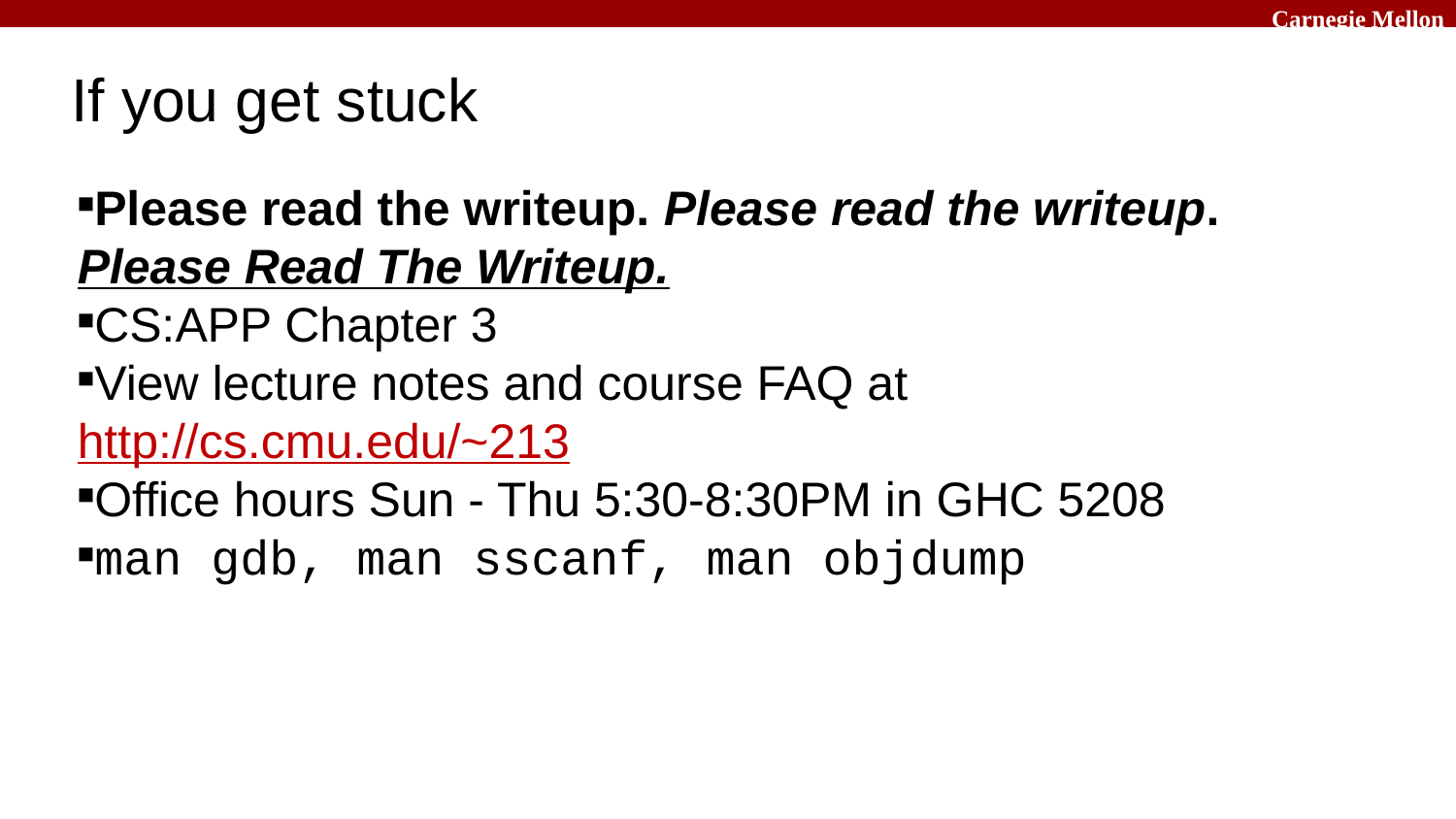

If you get stuck
Please read the writeup. Please read the writeup. Please Read The Writeup.
CS:APP Chapter 3
View lecture notes and course FAQ at http://cs.cmu.edu/~213
Office hours Sun - Thu 5:30-8:30PM in GHC 5208
man gdb, man sscanf, man objdump